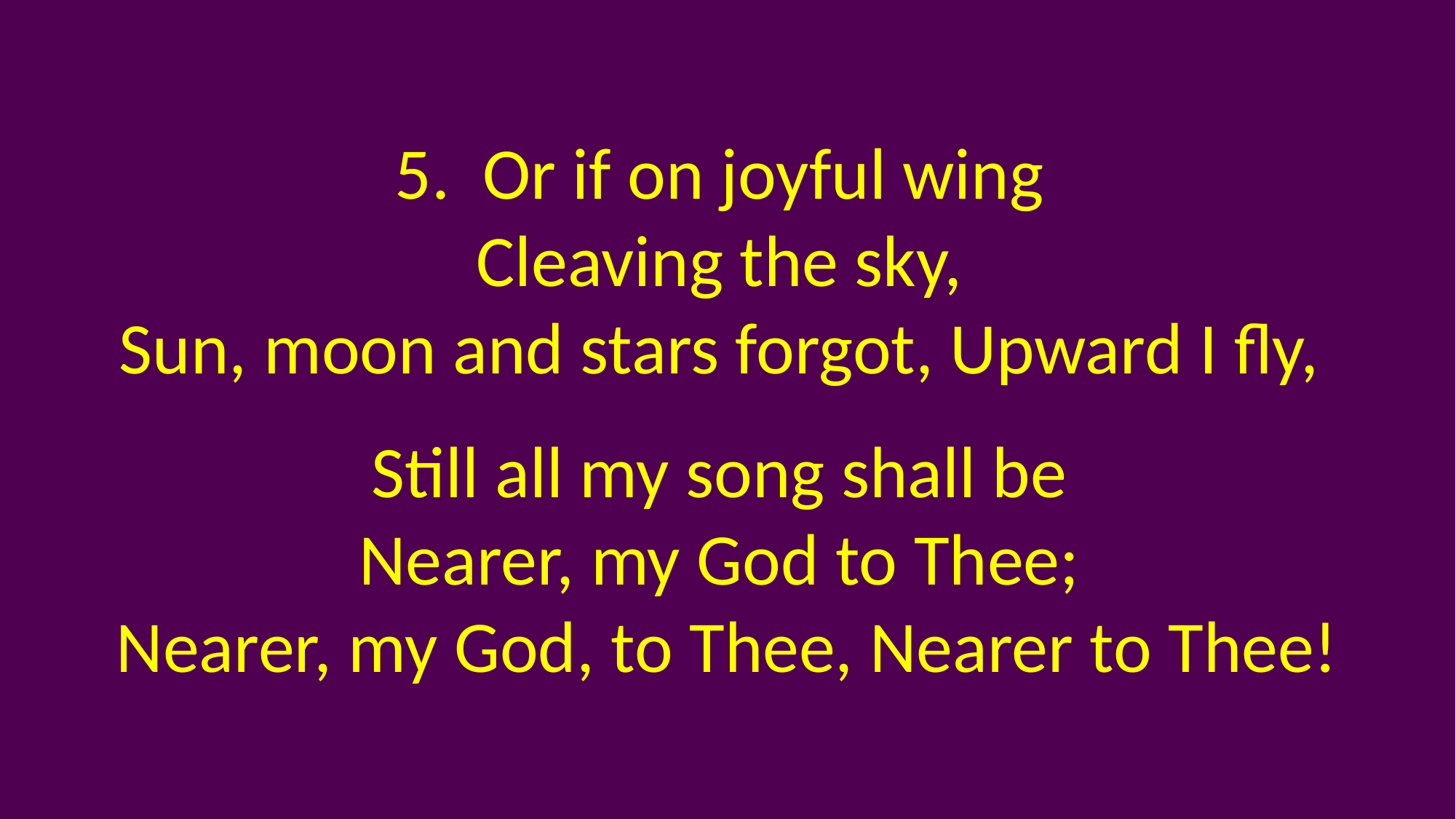

5.  Or if on joyful wing
Cleaving the sky,
Sun, moon and stars forgot, Upward I fly,
Still all my song shall be
Nearer, my God to Thee;
Nearer, my God, to Thee, Nearer to Thee!